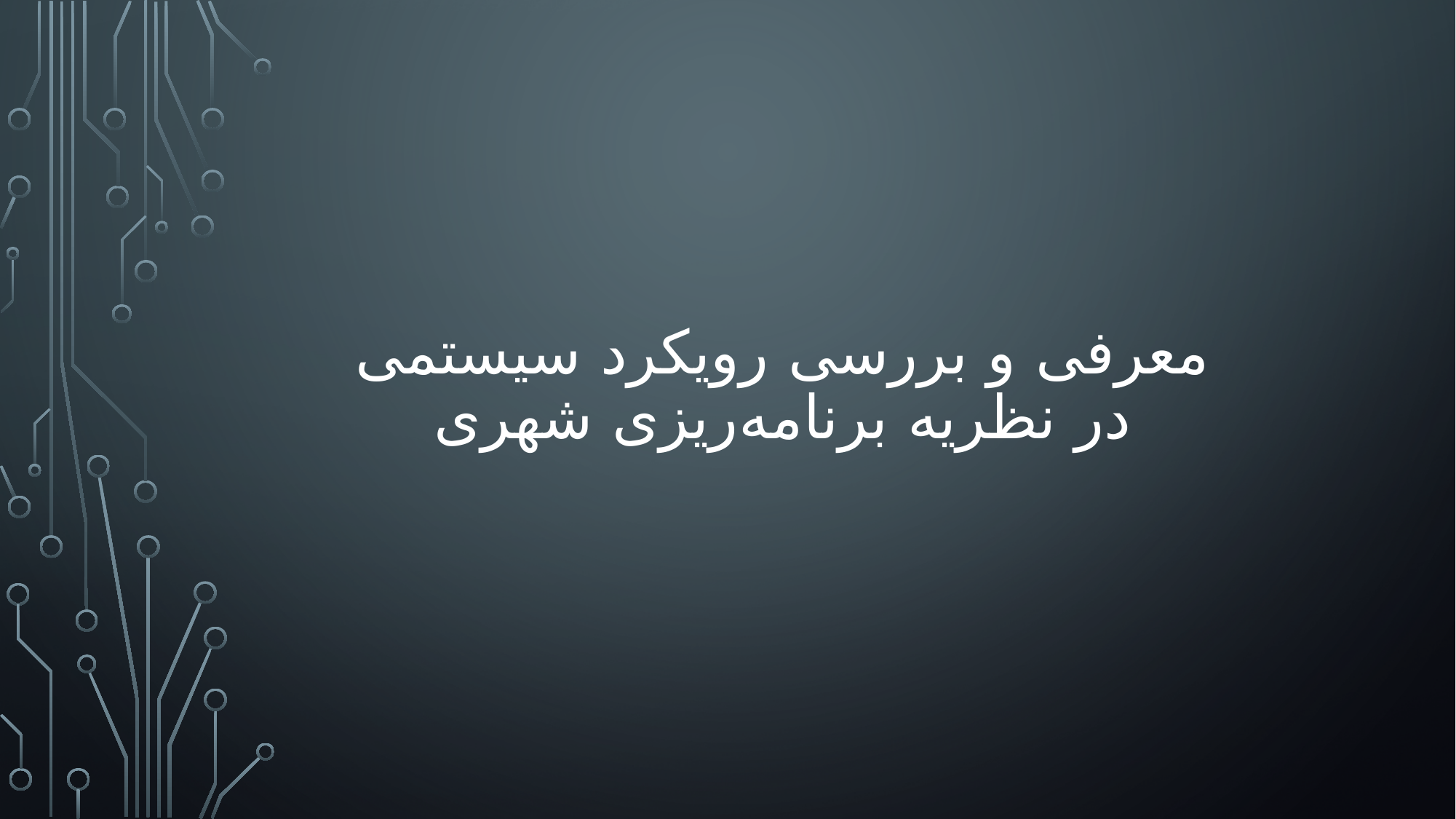

# معرفی و بررسی رویکرد سیستمی در نظریه برنامه‌ریزی شهری